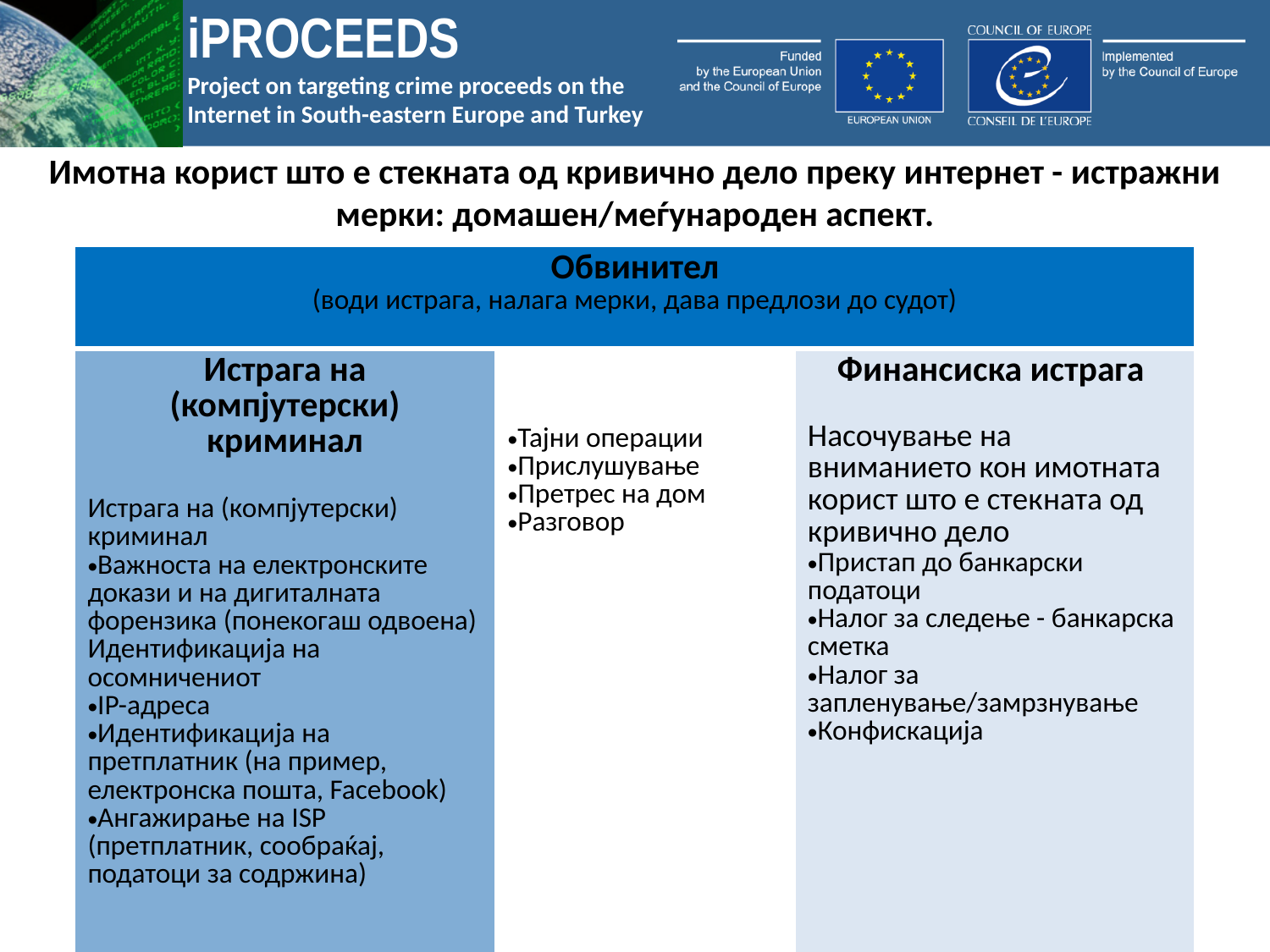

# Имотна корист што е стекната од кривично дело преку интернет - истражни мерки: домашен/меѓународен аспект.
| Обвинител (води истрага, налага мерки, дава предлози до судот) |  |  |
| --- | --- | --- |
| Истрага на (компјутерски) криминал Истрага на (компјутерски) криминал Важноста на електронските докази и на дигиталната форензика (понекогаш одвоена) Идентификација на осомничениот IP-адреса Идентификација на претплатник (на пример, електронска пошта, Facebook) Ангажирање на ISP (претплатник, сообраќај, податоци за содржина) | Тајни операции Прислушување Претрес на дом Разговор | Финансиска истрага Насочување на вниманието кон имотната корист што е стекната од кривично дело Пристап до банкарски податоци Налог за следење - банкарска сметка Налог за запленување/замрзнување Конфискација |
| Перење пари - УФР STR-анализа Пристап до банкарски податоци/анализа Одложување на сомнителна финансиска трансакција |  |  |